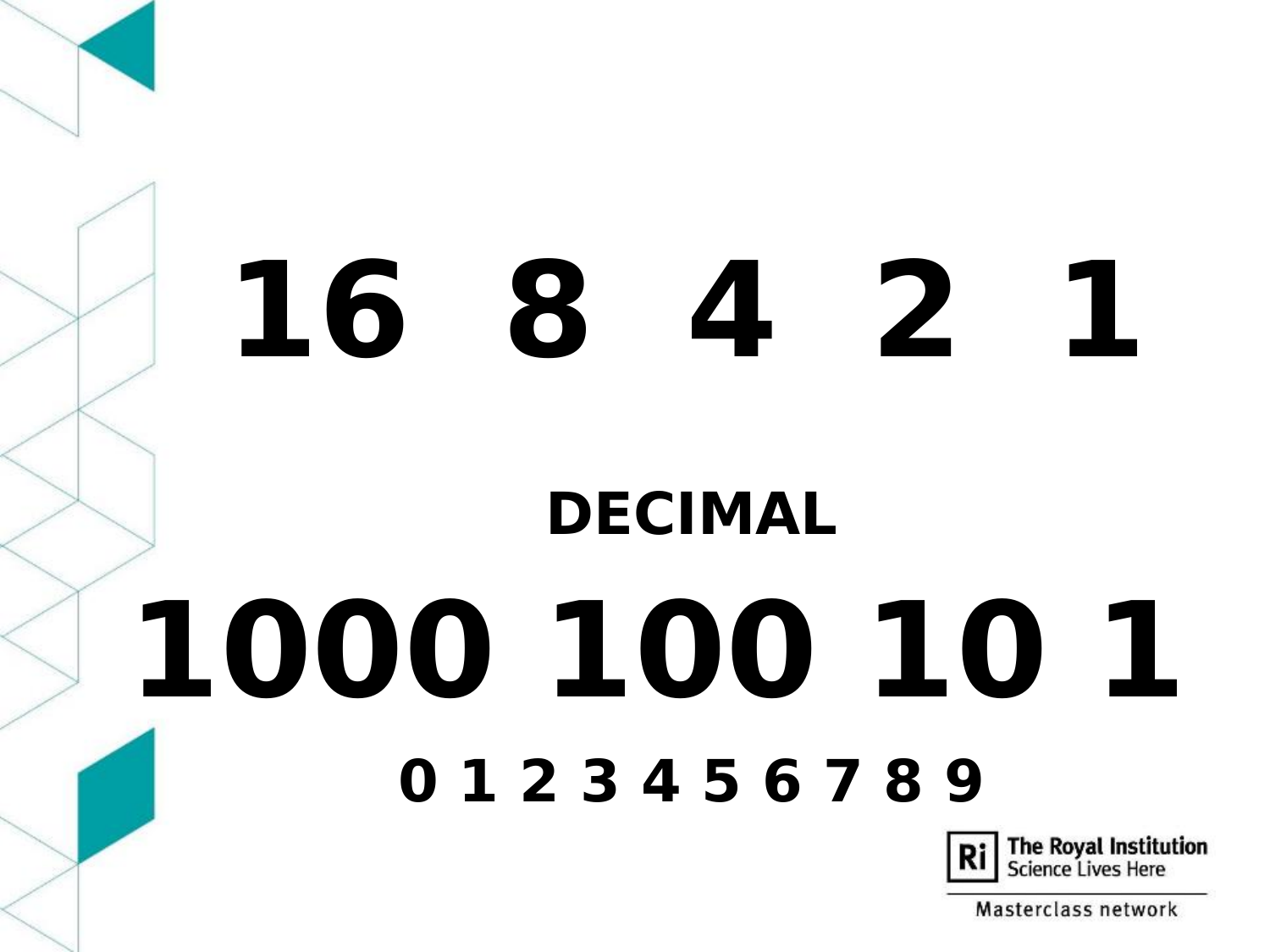

16  8  4  2  1
DECIMAL
 1000 100 10 1
0 1 2 3 4 5 6 7 8 9